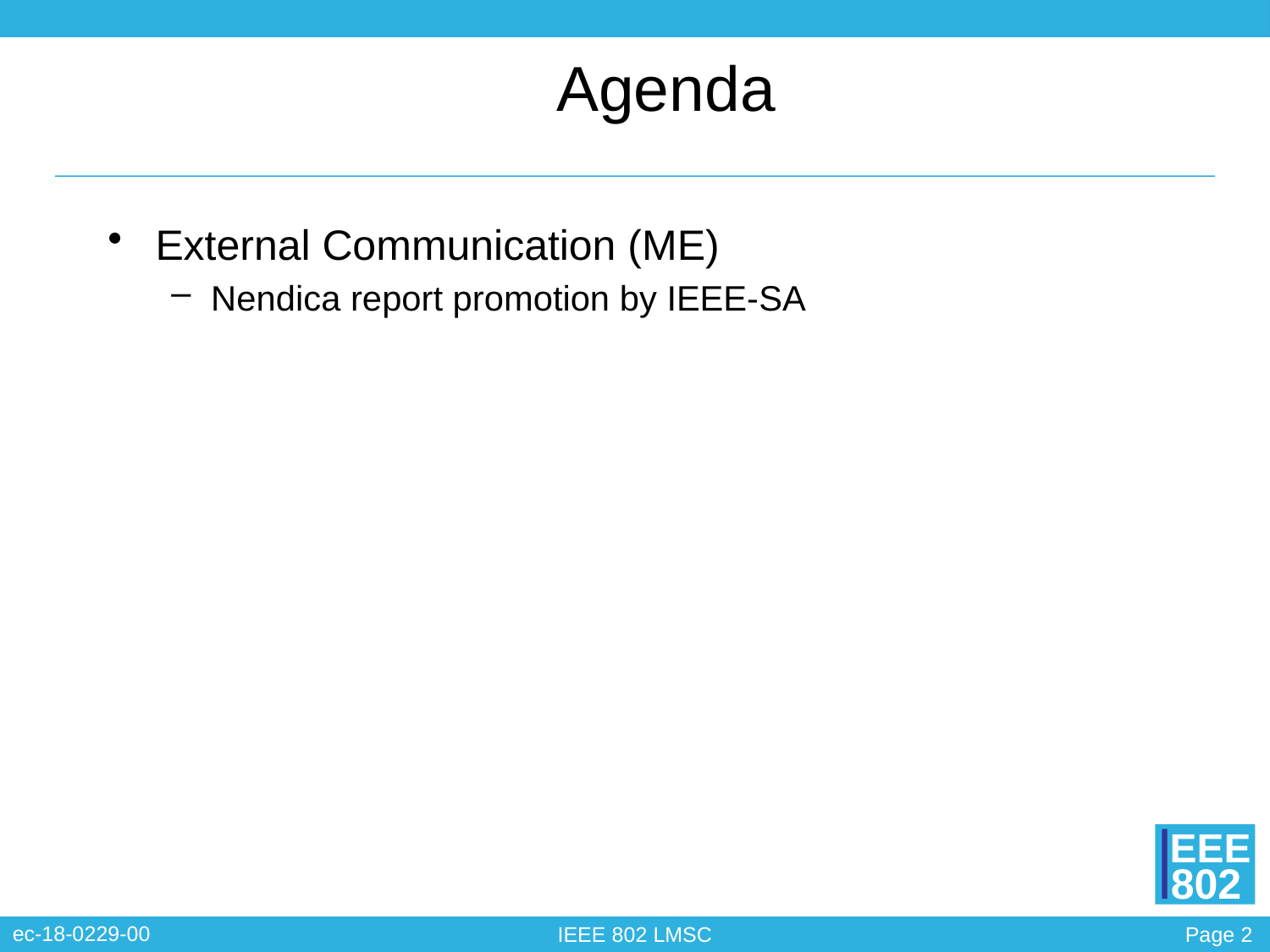

# Agenda
External Communication (ME)
Nendica report promotion by IEEE-SA